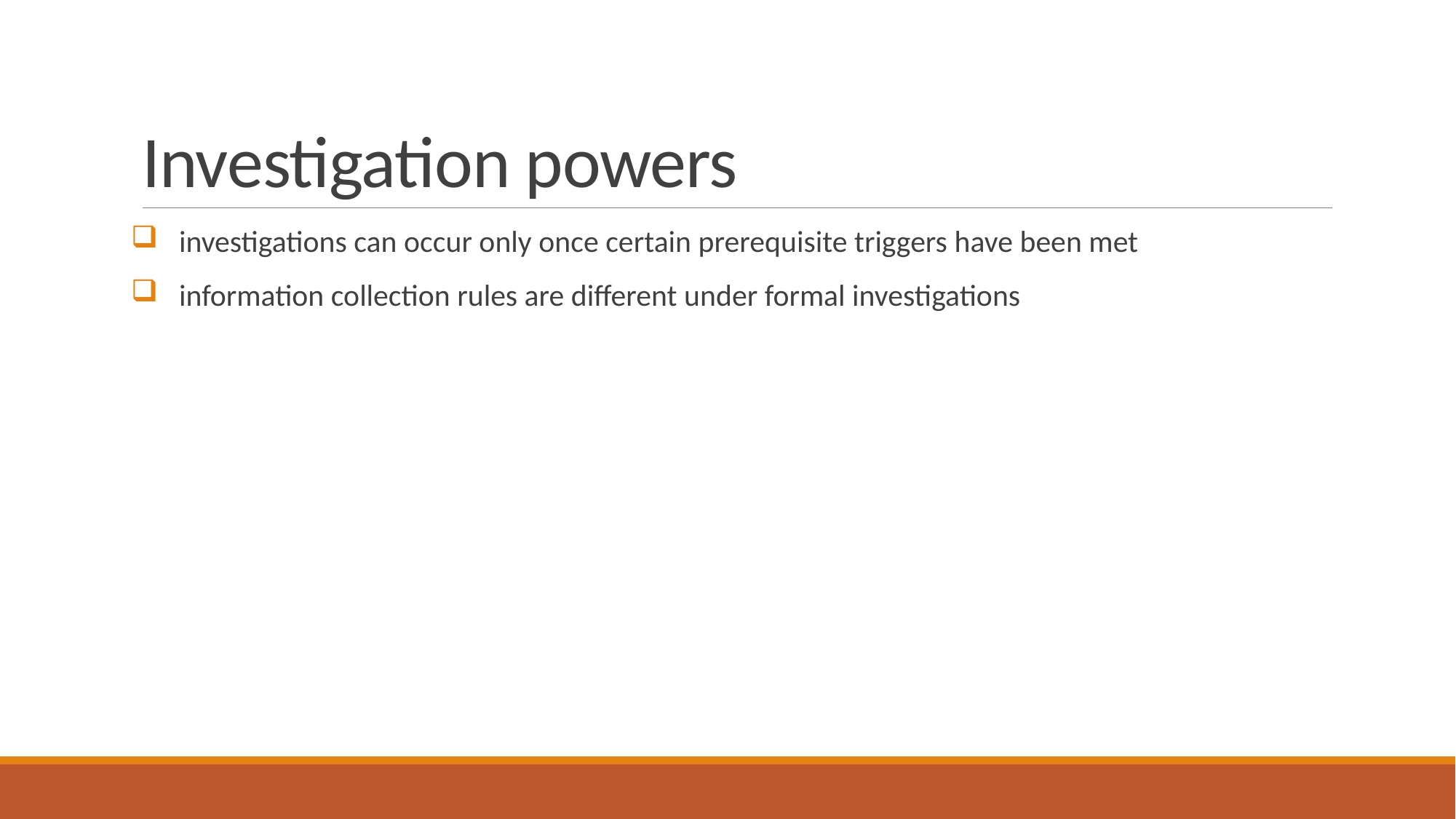

# Investigation powers
   investigations can occur only once certain prerequisite triggers have been met
   information collection rules are different under formal investigations